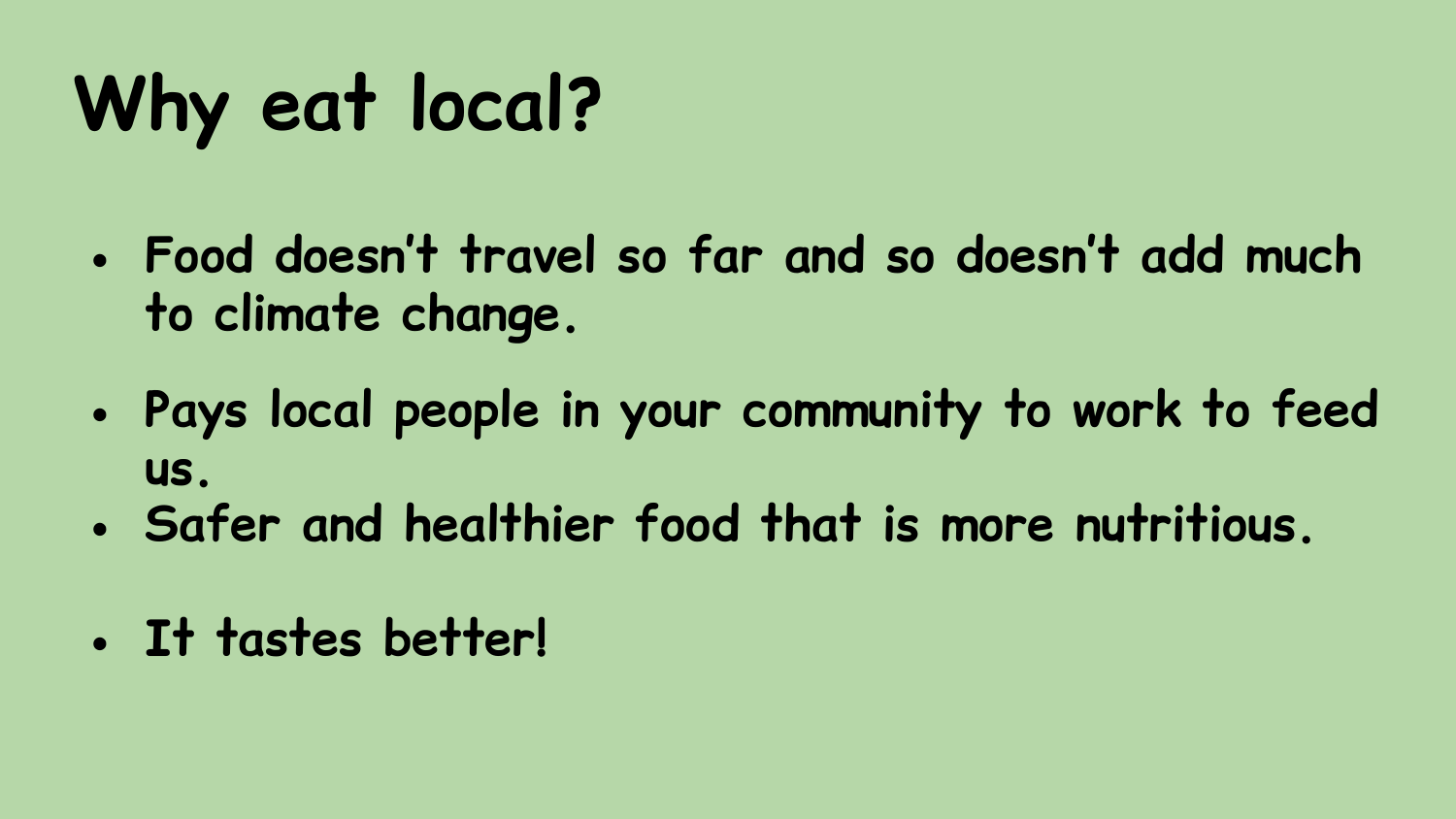

# Why eat local?
Food doesn’t travel so far and so doesn’t add much to climate change.
Pays local people in your community to work to feed us.
Safer and healthier food that is more nutritious.
It tastes better!